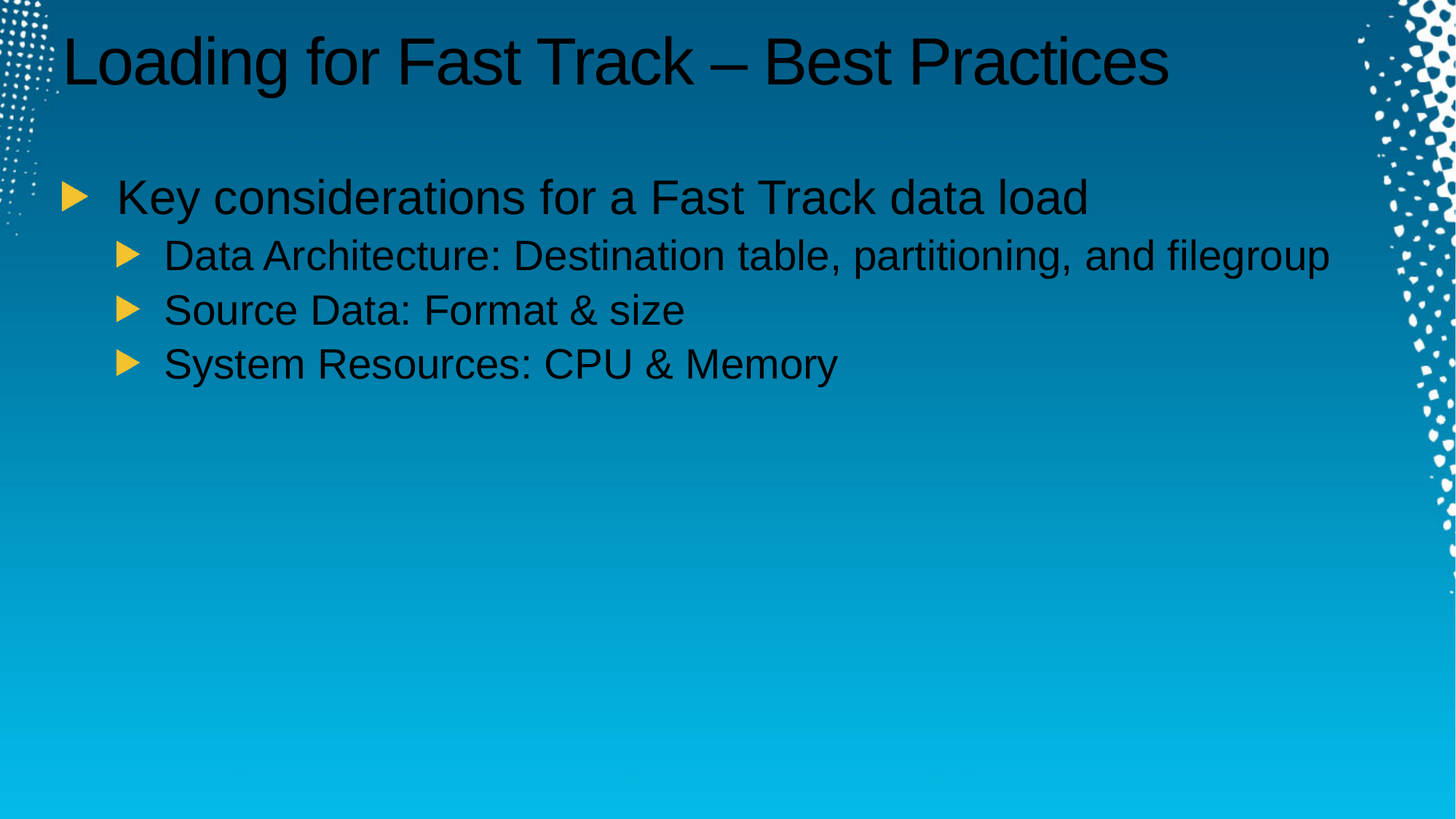

# Loading for Fast Track – Best Practices
Key considerations for a Fast Track data load
Data Architecture: Destination table, partitioning, and filegroup
Source Data: Format & size
System Resources: CPU & Memory